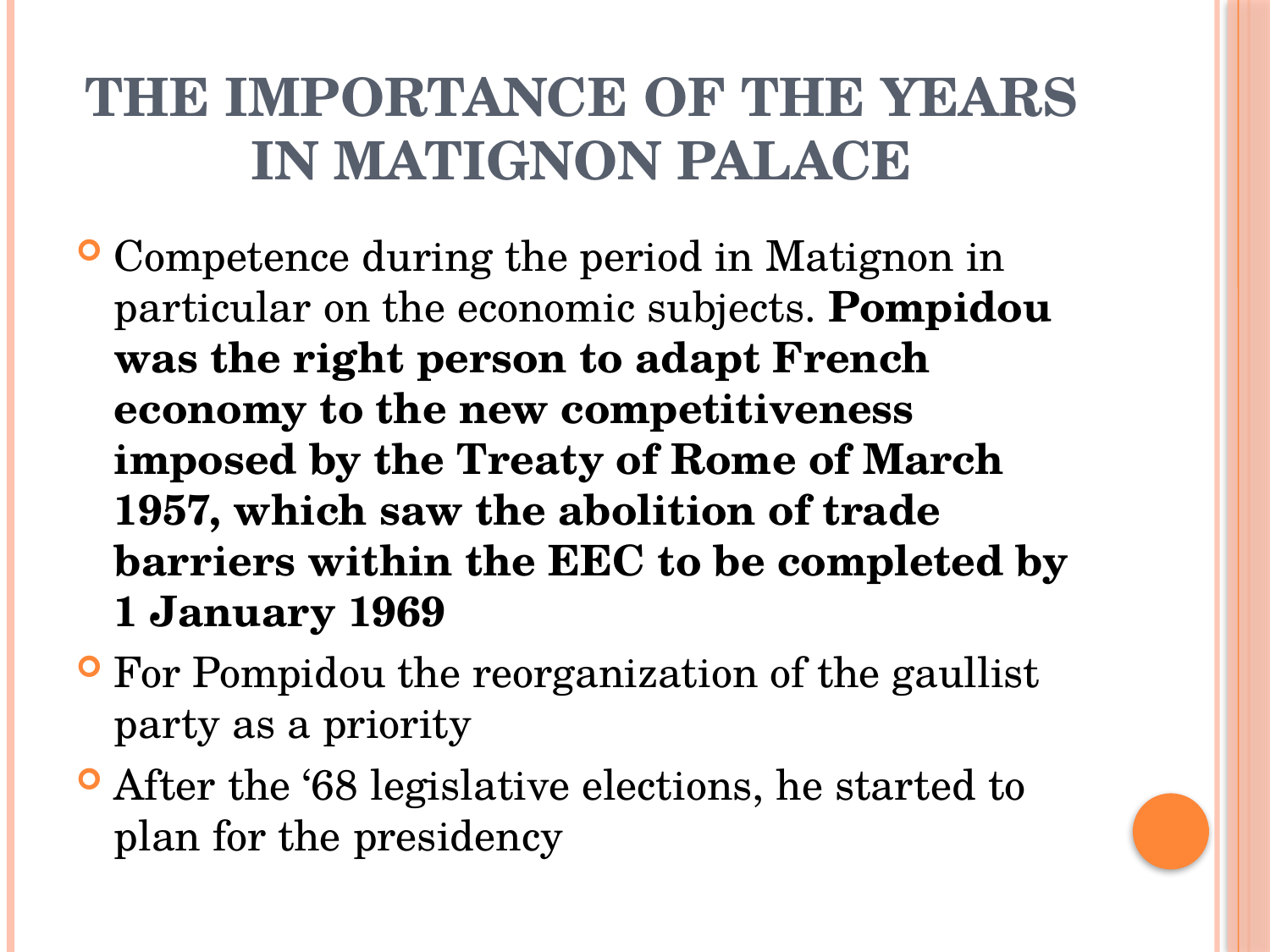

# THE IMPORTANCE OF THE YEARS IN MATIGNON PALACE
Competence during the period in Matignon in particular on the economic subjects. Pompidou was the right person to adapt French economy to the new competitiveness imposed by the Treaty of Rome of March 1957, which saw the abolition of trade barriers within the EEC to be completed by 1 January 1969
For Pompidou the reorganization of the gaullist party as a priority
After the ‘68 legislative elections, he started to plan for the presidency